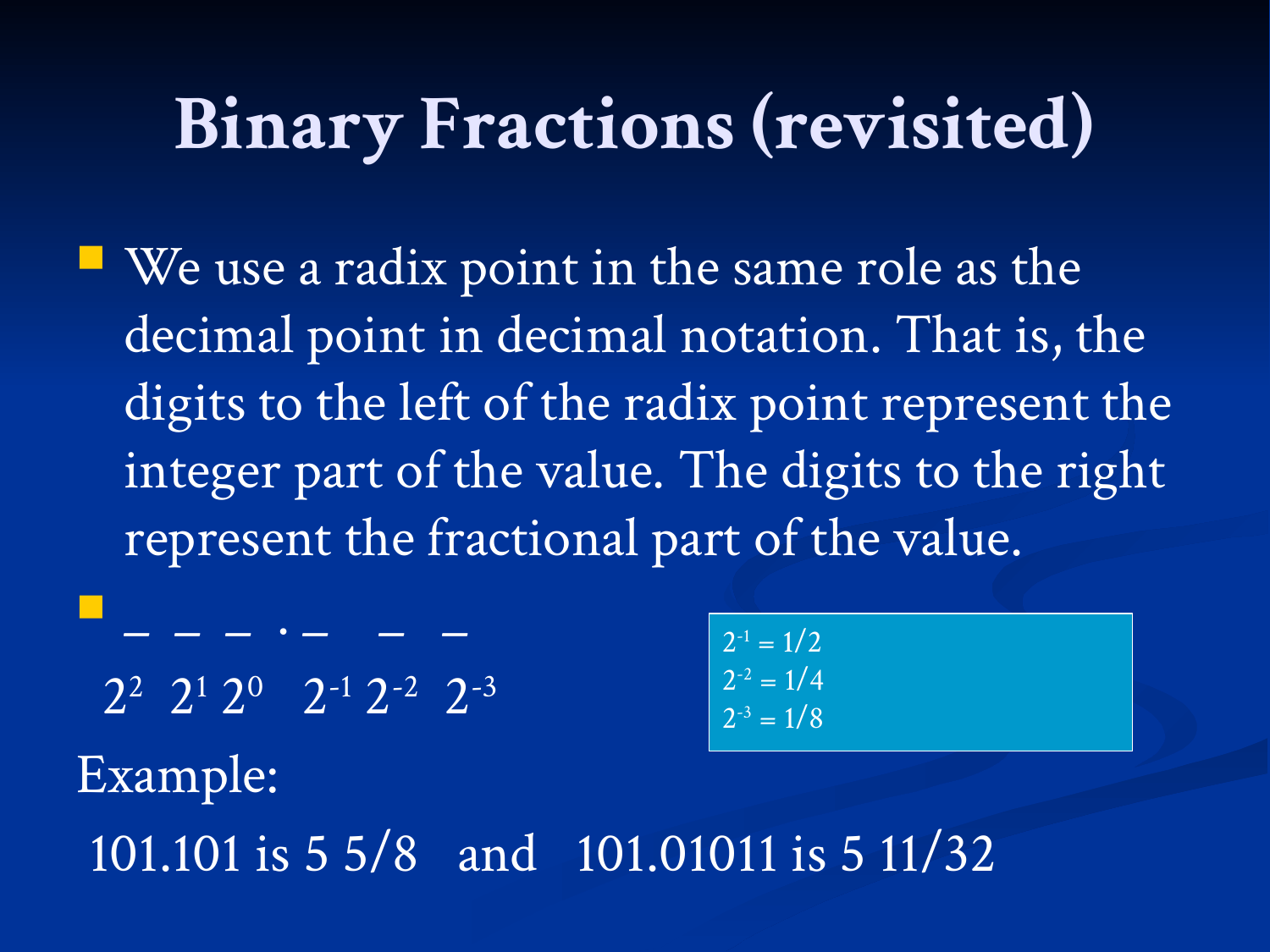

# Binary Fractions (revisited)
We use a radix point in the same role as the decimal point in decimal notation. That is, the digits to the left of the radix point represent the integer part of the value. The digits to the right represent the fractional part of the value.
_  _  _  . _    _   _
  22  21 20   2-1 2-2  2-3
Example:
 101.101 is 5 5/8   and   101.01011 is 5 11/32

2-1 = 1/2
2-2 = 1/4
2-3 = 1/8